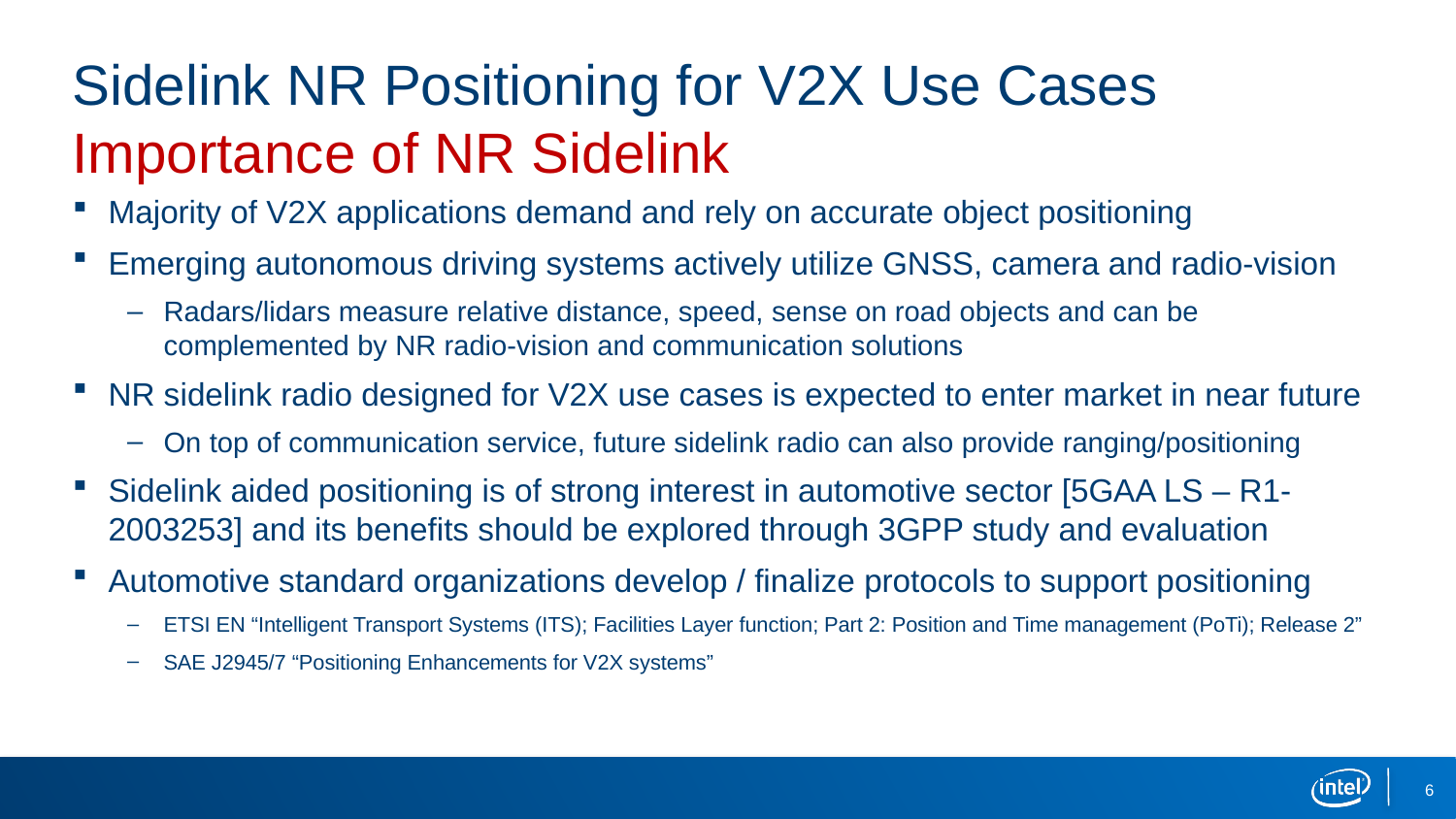

# Sidelink NR Positioning for V2X Use Cases Importance of NR Sidelink
Majority of V2X applications demand and rely on accurate object positioning
Emerging autonomous driving systems actively utilize GNSS, camera and radio-vision
Radars/lidars measure relative distance, speed, sense on road objects and can be complemented by NR radio-vision and communication solutions
NR sidelink radio designed for V2X use cases is expected to enter market in near future
On top of communication service, future sidelink radio can also provide ranging/positioning
Sidelink aided positioning is of strong interest in automotive sector [5GAA LS – R1-2003253] and its benefits should be explored through 3GPP study and evaluation
Automotive standard organizations develop / finalize protocols to support positioning
ETSI EN “Intelligent Transport Systems (ITS); Facilities Layer function; Part 2: Position and Time management (PoTi); Release 2”
SAE J2945/7 “Positioning Enhancements for V2X systems”
6